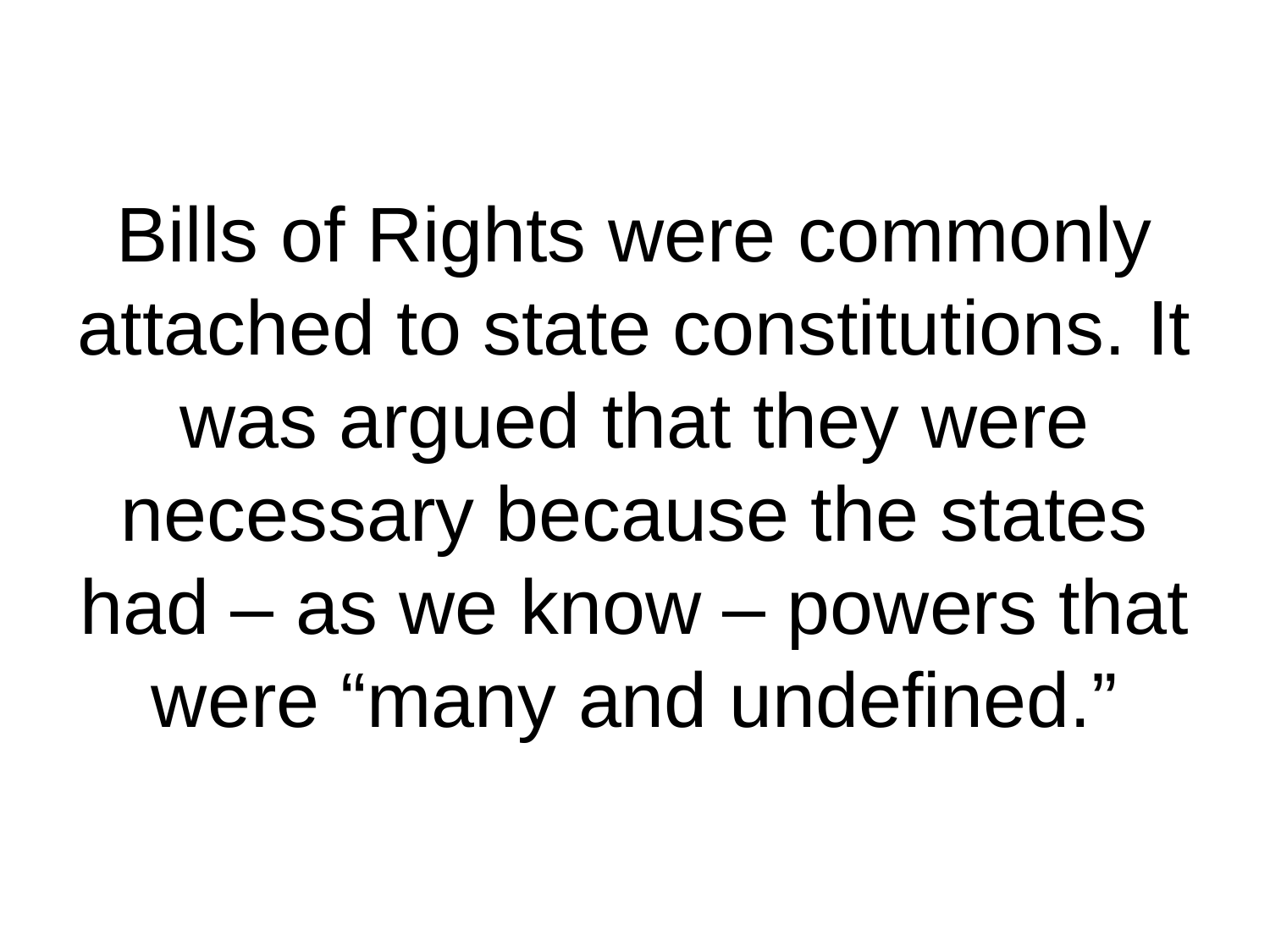

# Bills of Rights were commonly attached to state constitutions. It was argued that they were necessary because the states had – as we know – powers that were “many and undefined.”